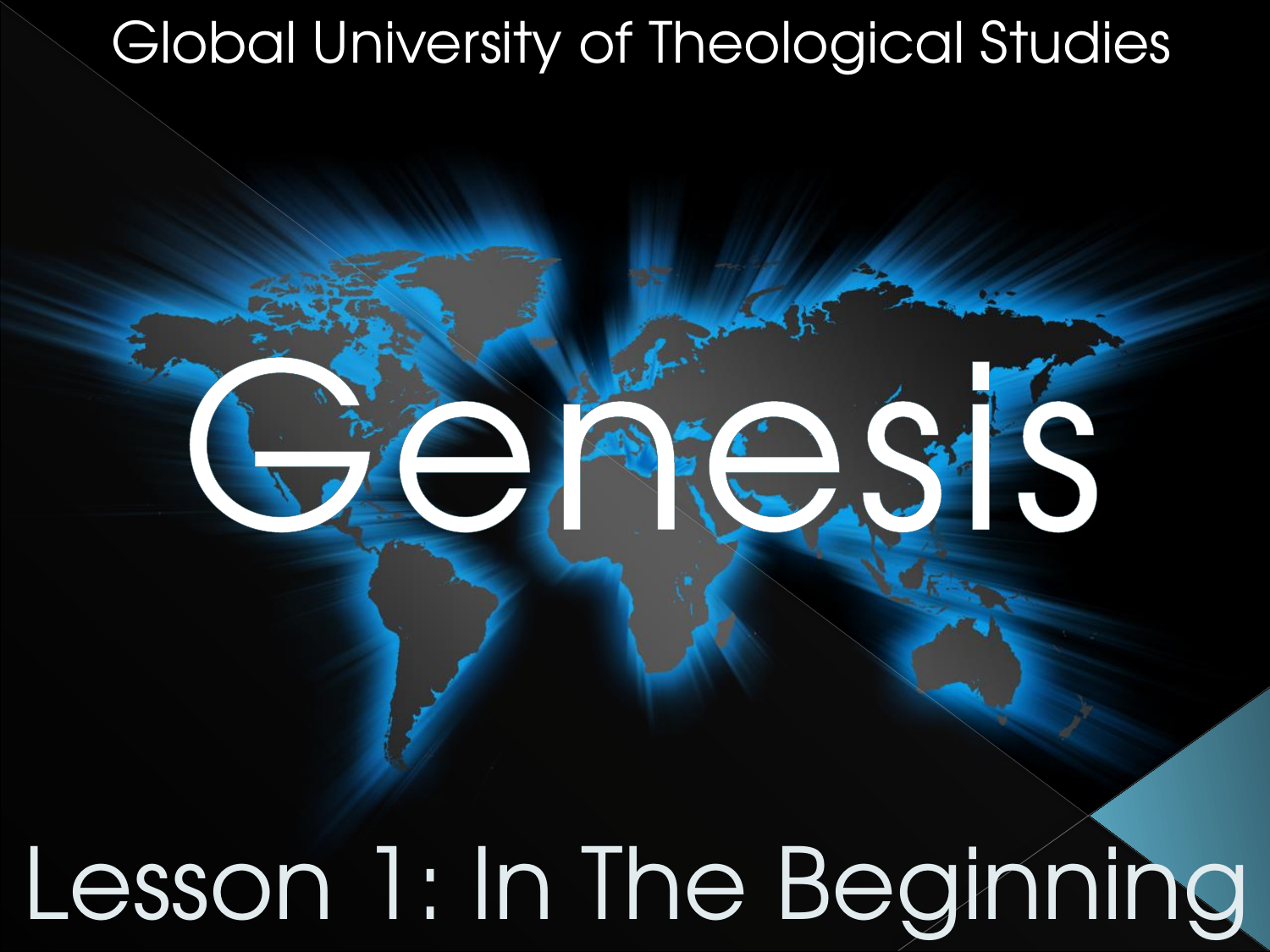

Global University of Theological Studies
# Genesis
Lesson 1: In The Beginning